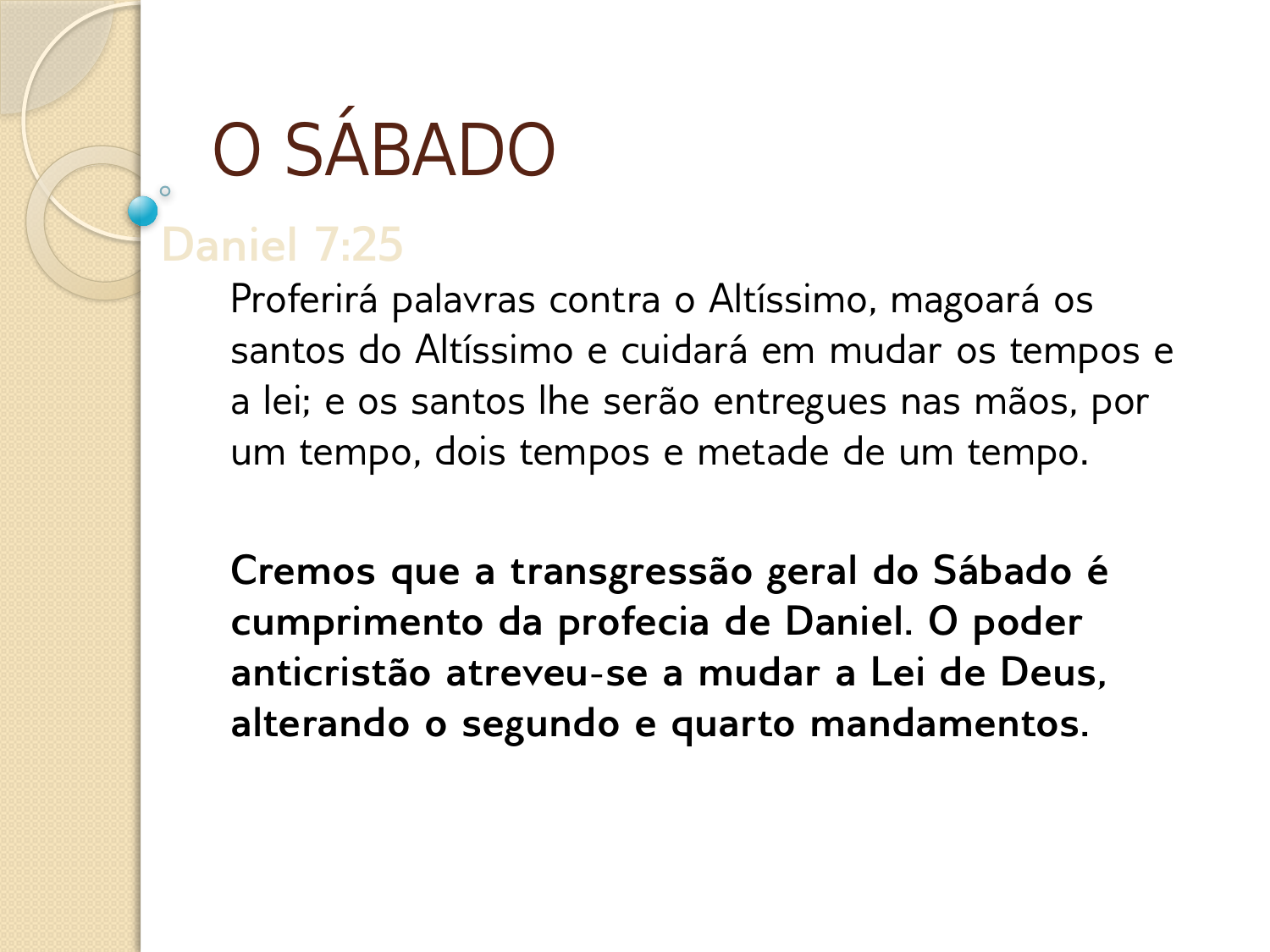

O SÁBADO
Daniel 7:25
Proferirá palavras contra o Altíssimo, magoará os santos do Altíssimo e cuidará em mudar os tempos e a lei; e os santos lhe serão entregues nas mãos, por um tempo, dois tempos e metade de um tempo.
Cremos que a transgressão geral do Sábado é cumprimento da profecia de Daniel. O poder anticristão atreveu-se a mudar a Lei de Deus, alterando o segundo e quarto mandamentos.